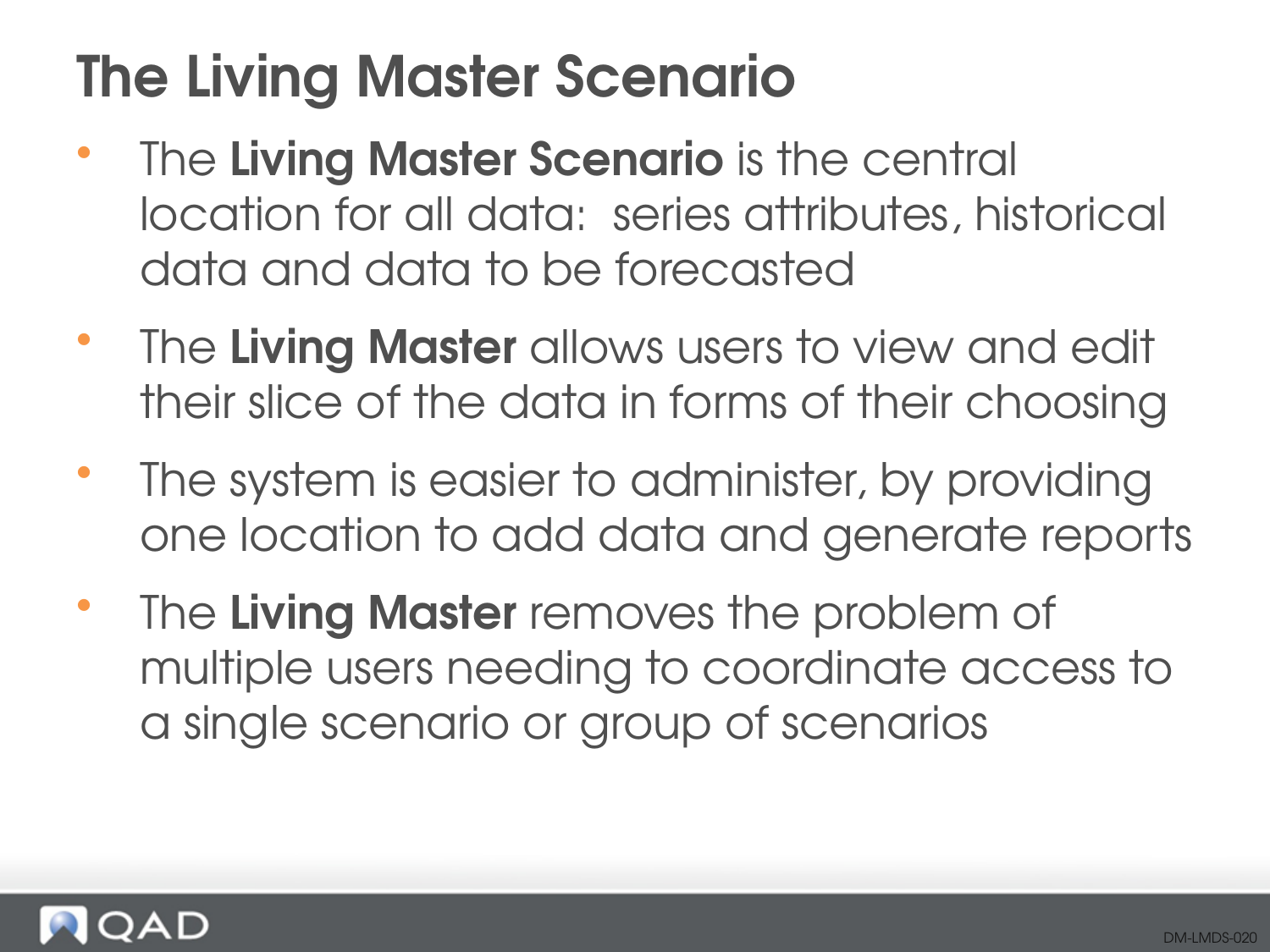

# The Living Master Scenario
The Living Master Scenario is the central location for all data:  series attributes, historical data and data to be forecasted
The Living Master allows users to view and edit their slice of the data in forms of their choosing
The system is easier to administer, by providing one location to add data and generate reports
The Living Master removes the problem of multiple users needing to coordinate access to a single scenario or group of scenarios

DM-LMDS-020